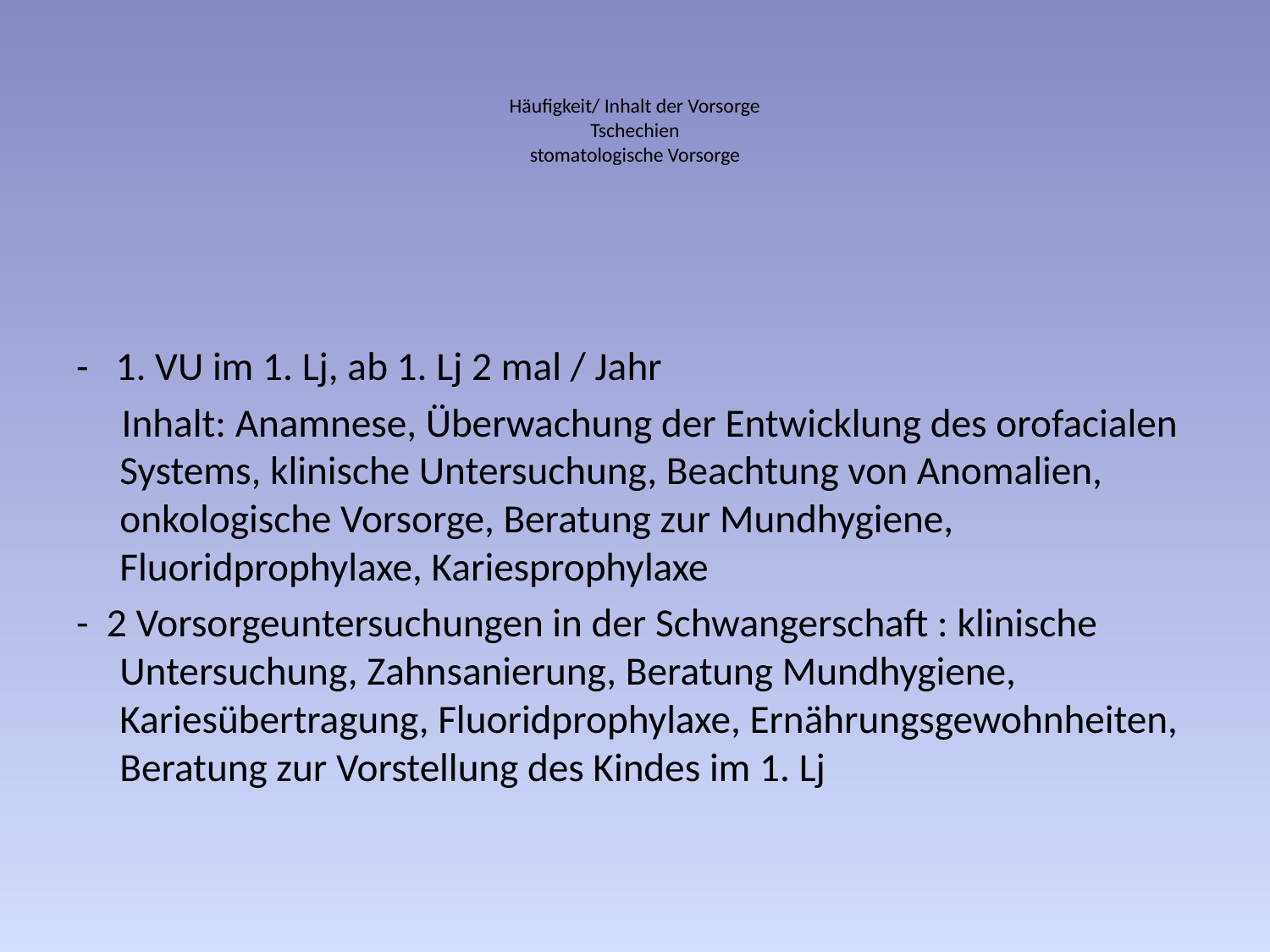

# Häufigkeit/ Inhalt der Vorsorge Tschechien stomatologische Vorsorge

-   1. VU im 1. Lj, ab 1. Lj 2 mal / Jahr
     Inhalt: Anamnese, Überwachung der Entwicklung des orofacialen Systems, klinische Untersuchung, Beachtung von Anomalien, onkologische Vorsorge, Beratung zur Mundhygiene, Fluoridprophylaxe, Kariesprophylaxe
-  2 Vorsorgeuntersuchungen in der Schwangerschaft : klinische Untersuchung, Zahnsanierung, Beratung Mundhygiene, Kariesübertragung, Fluoridprophylaxe, Ernährungsgewohnheiten, Beratung zur Vorstellung des Kindes im 1. Lj